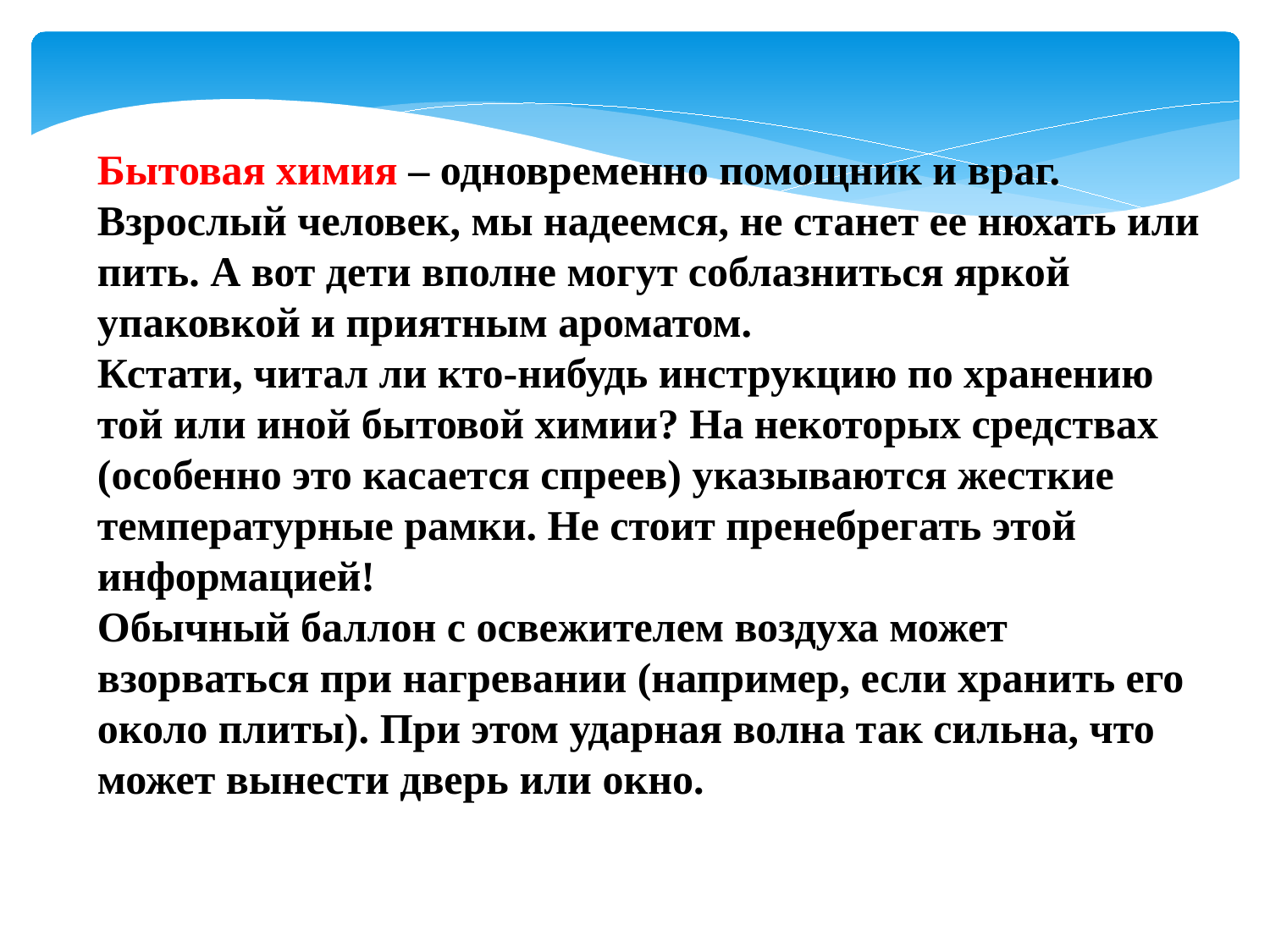

Бытовая химия – одновременно помощник и враг. Взрослый человек, мы надеемся, не станет ее нюхать или пить. А вот дети вполне могут соблазниться яркой упаковкой и приятным ароматом.
Кстати, читал ли кто-нибудь инструкцию по хранению той или иной бытовой химии? На некоторых средствах (особенно это касается спреев) указываются жесткие температурные рамки. Не стоит пренебрегать этой информацией!
Обычный баллон с освежителем воздуха может взорваться при нагревании (например, если хранить его около плиты). При этом ударная волна так сильна, что может вынести дверь или окно.